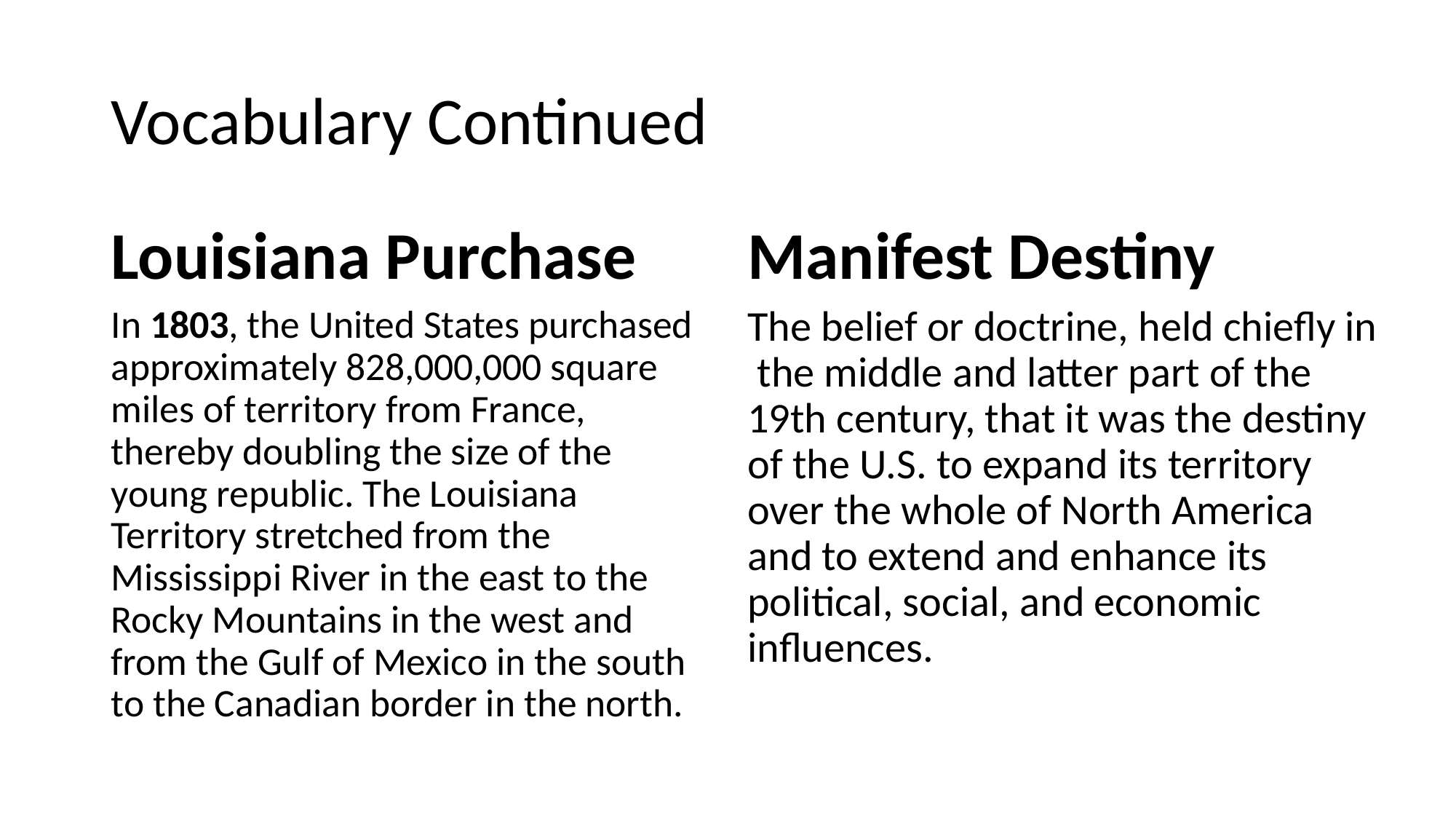

# Vocabulary Continued
Louisiana Purchase
Manifest Destiny
In 1803, the United States purchased approximately 828,000,000 square miles of territory from France, thereby doubling the size of the young republic. The Louisiana Territory stretched from the Mississippi River in the east to the Rocky Mountains in the west and from the Gulf of Mexico in the south to the Canadian border in the north.
The belief or doctrine, held chiefly in the middle and latter part of the 19th century, that it was the destiny of the U.S. to expand its territory over the whole of North America      and to extend and enhance its political, social, and economic influences.